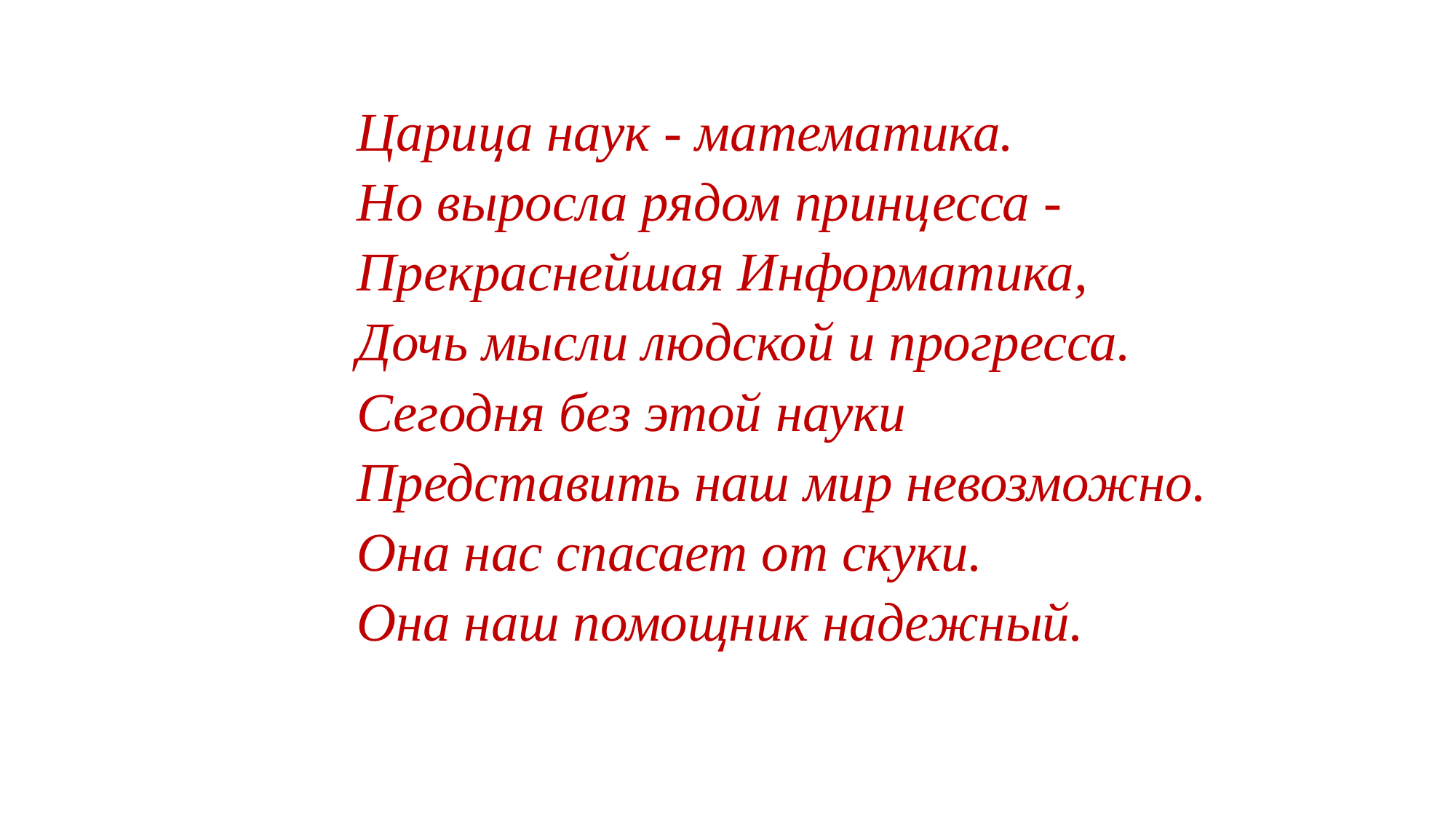

Царица наук - математика.
Но выросла рядом принцесса -
Прекраснейшая Информатика,
Дочь мысли людской и прогресса.
Сегодня без этой науки
Представить наш мир невозможно.
Она нас спасает от скуки.
Она наш помощник надежный.